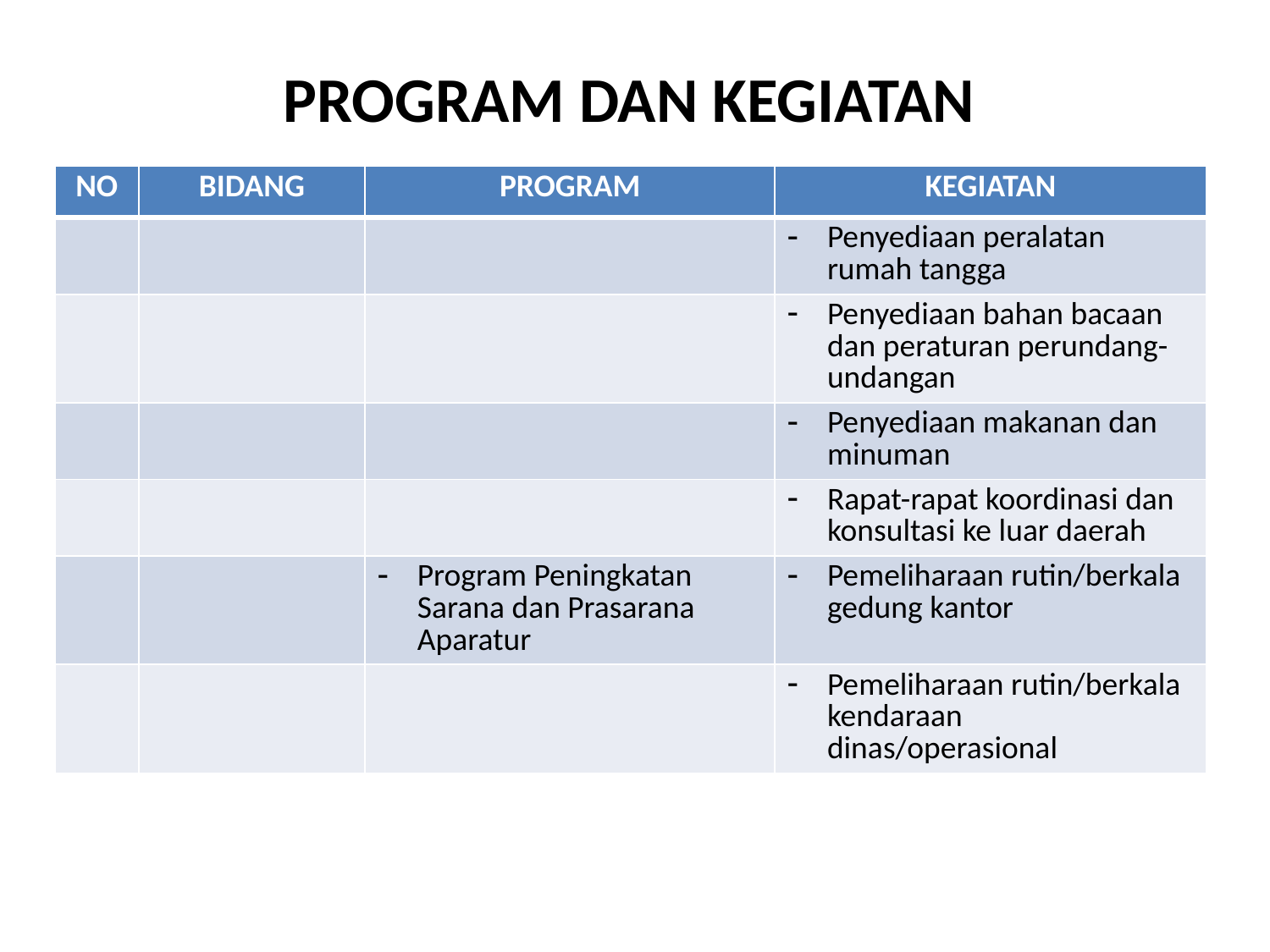

# PROGRAM DAN KEGIATAN
| NO | BIDANG | PROGRAM | KEGIATAN |
| --- | --- | --- | --- |
|  |  |  | Penyediaan peralatan rumah tangga |
|  |  |  | Penyediaan bahan bacaan dan peraturan perundang-undangan |
|  |  |  | Penyediaan makanan dan minuman |
|  |  |  | Rapat-rapat koordinasi dan konsultasi ke luar daerah |
|  |  | Program Peningkatan Sarana dan Prasarana Aparatur | Pemeliharaan rutin/berkala gedung kantor |
|  |  |  | Pemeliharaan rutin/berkala kendaraan dinas/operasional |